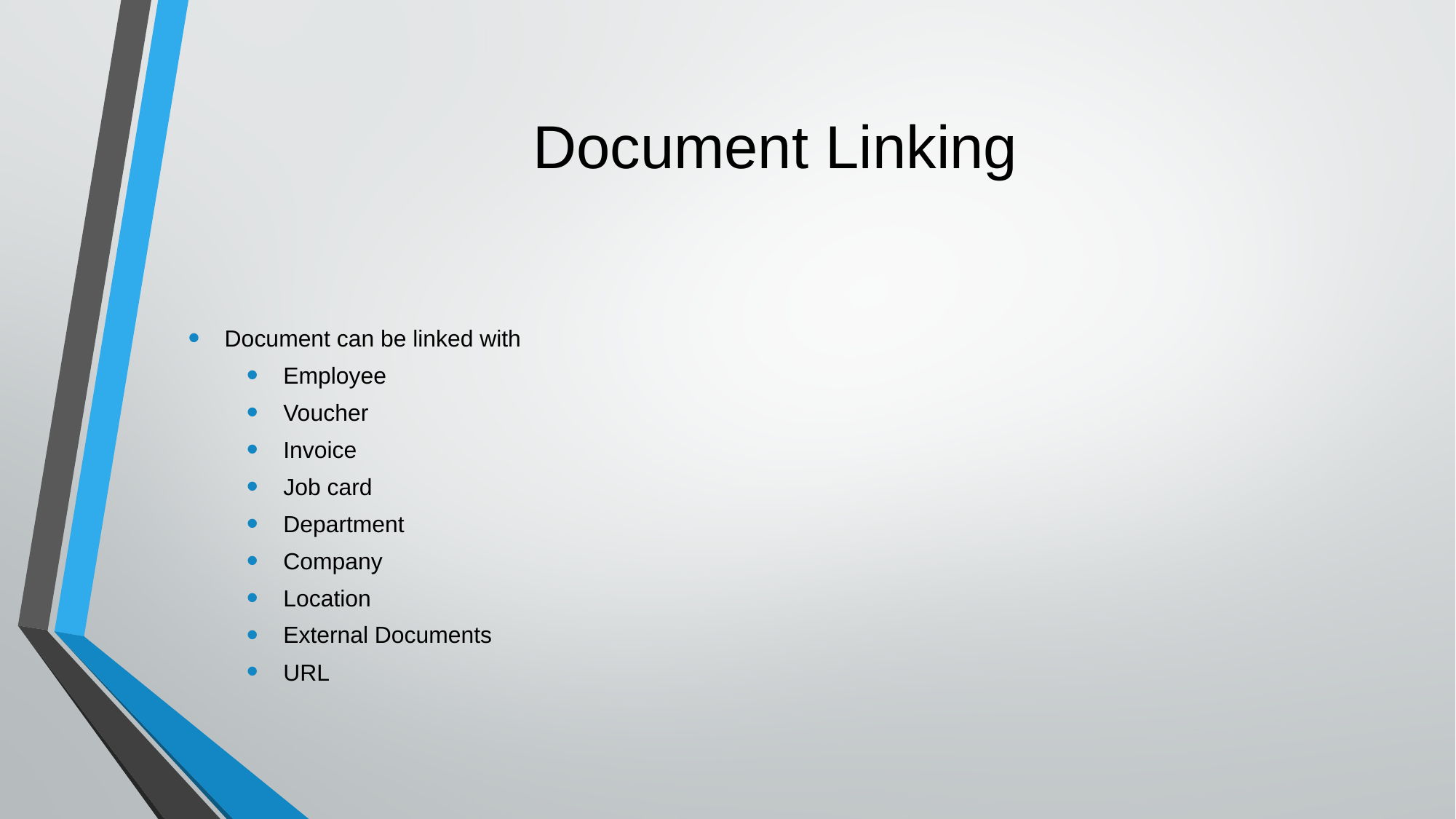

# Document Linking
Document can be linked with
Employee
Voucher
Invoice
Job card
Department
Company
Location
External Documents
URL